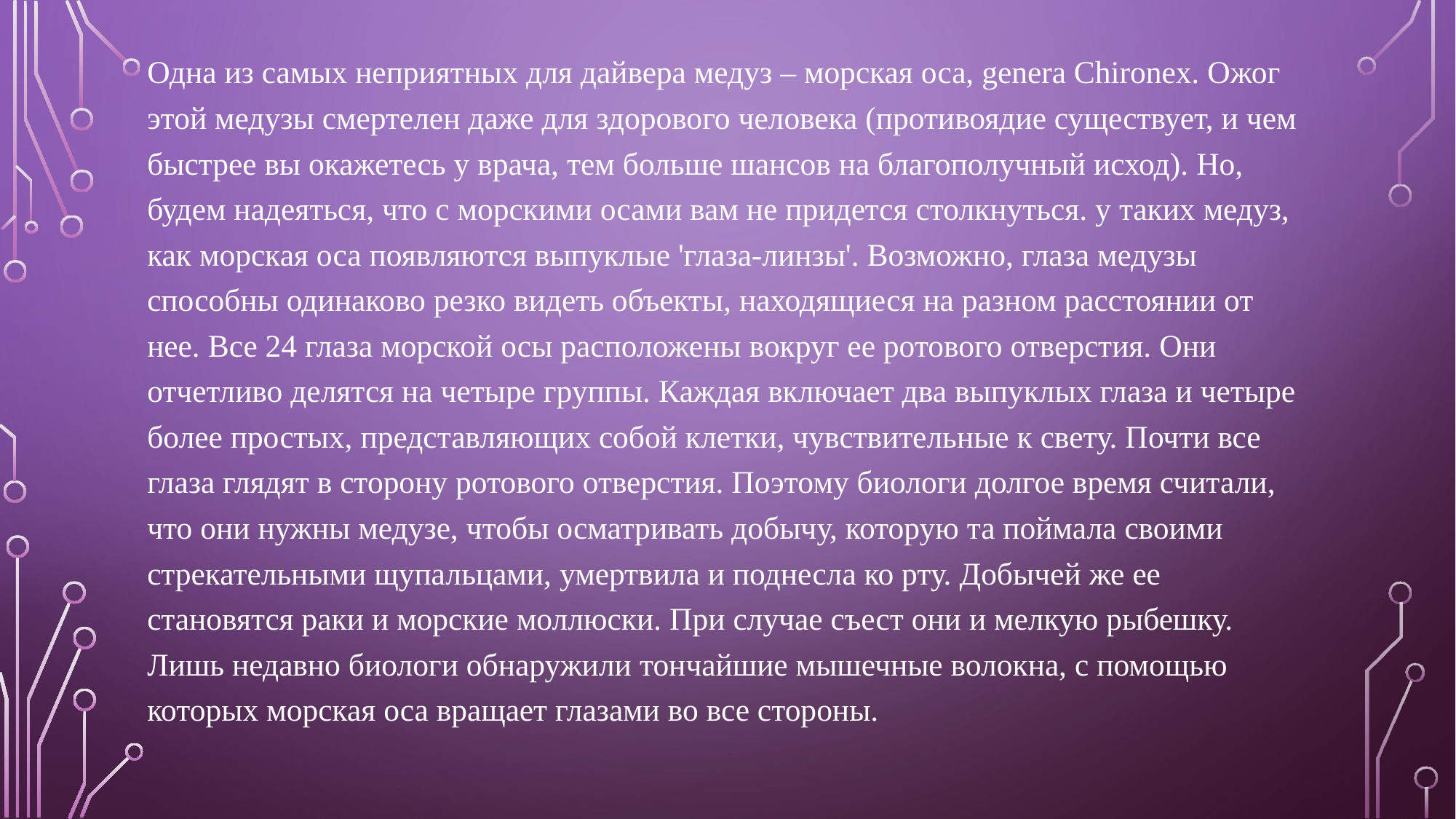

Одна из самых неприятных для дайвера медуз – морская оса, genera Chironex. Ожог этой медузы смертелен даже для здорового человека (противоядие существует, и чем быстрее вы окажетесь у врача, тем больше шансов на благополучный исход). Но, будем надеяться, что с морскими осами вам не придется столкнуться. у таких медуз, как морская оса появляются выпуклые 'глаза-линзы'. Возможно, глаза медузы способны одинаково резко видеть объекты, находящиеся на разном расстоянии от нее. Все 24 глаза морской осы расположены вокруг ее ротового отверстия. Они отчетливо делятся на четыре группы. Каждая включает два выпуклых глаза и четыре более простых, представляющих собой клетки, чувствительные к свету. Почти все глаза глядят в сторону ротового отверстия. Поэтому биологи долгое время считали, что они нужны медузе, чтобы осматривать добычу, которую та поймала своими стрекательными щупальцами, умертвила и поднесла ко рту. Добычей же ее становятся раки и морские моллюски. При случае съест они и мелкую рыбешку. Лишь недавно биологи обнаружили тончайшие мышечные волокна, с помощью которых морская оса вращает глазами во все стороны.
#